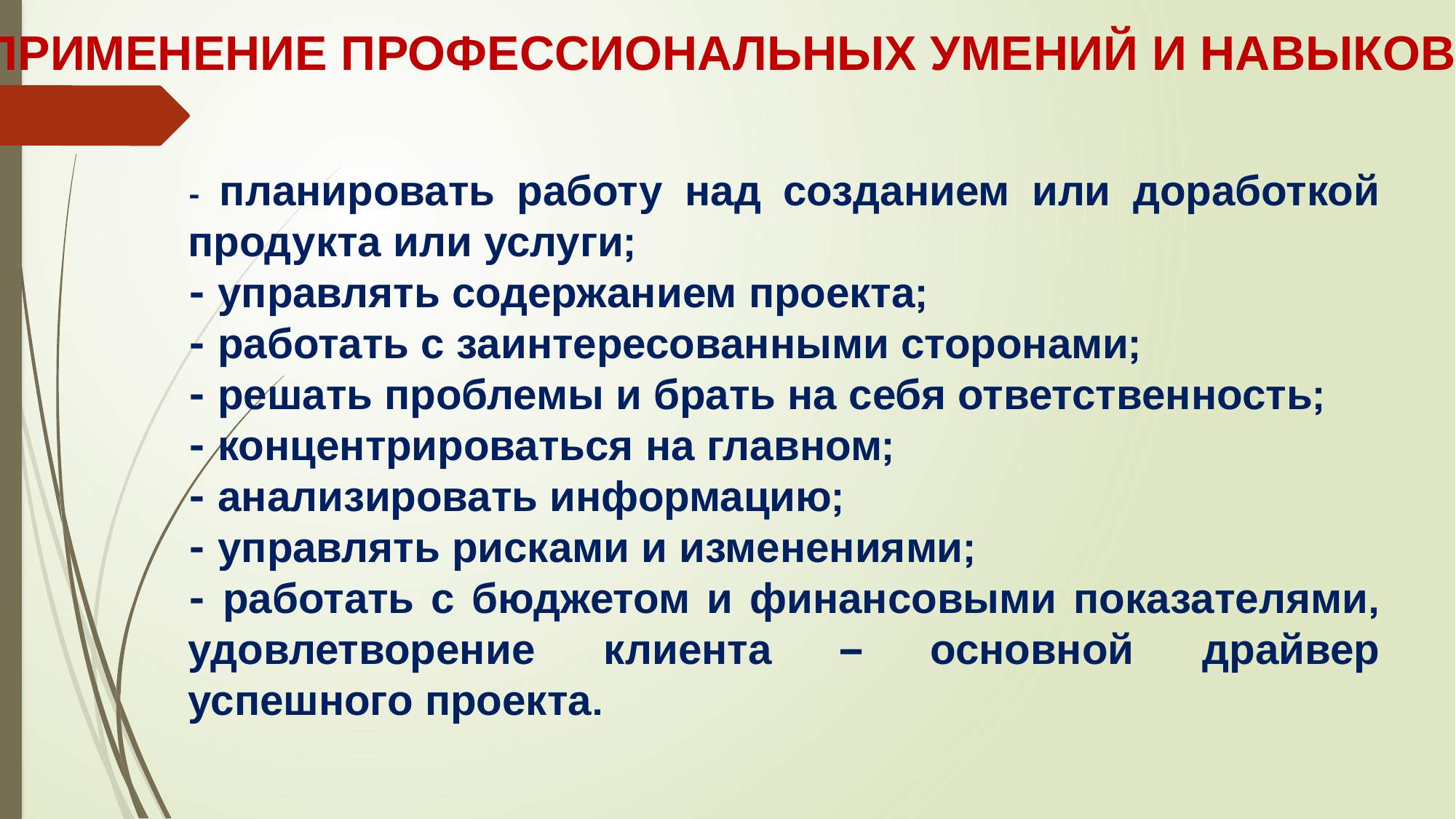

ПРИМЕНЕНИЕ ПРОФЕССИОНАЛЬНЫХ УМЕНИЙ И НАВЫКОВ:
- планировать работу над созданием или доработкой продукта или услуги;
- управлять содержанием проекта;
- работать с заинтересованными сторонами;
- решать проблемы и брать на себя ответственность;
- концентрироваться на главном;
- анализировать информацию;
- управлять рисками и изменениями;
- работать с бюджетом и финансовыми показателями, удовлетворение клиента – основной драйвер успешного проекта.